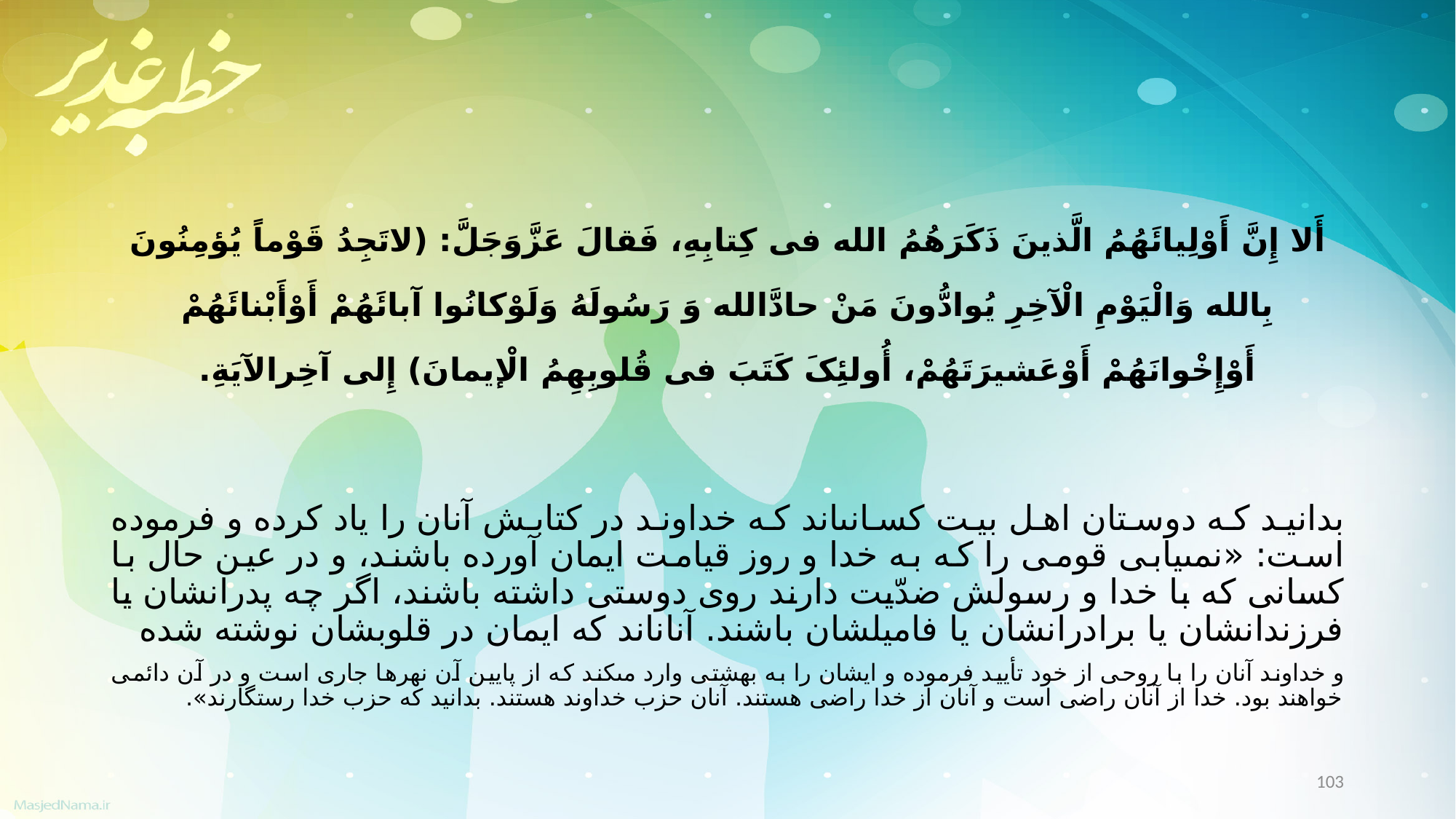

أَلا إِنَّ أَوْلِیائَهُمُ الَّذینَ ذَکَرَهُمُ الله فی کِتابِهِ، فَقالَ عَزَّوَجَلَّ: (لاتَجِدُ قَوْماً یُؤمِنُونَ بِالله وَالْیَوْمِ الْآخِرِ یُوادُّونَ مَنْ حادَّالله وَ رَسُولَهُ وَلَوْکانُوا آبائَهُمْ أَوْأَبْنائَهُمْ أَوْإِخْوانَهُمْ أَوْعَشیرَتَهُمْ، أُولئِکَ کَتَبَ فی قُلوبِهِمُ الْإیمانَ) إِلی آخِرالآیَةِ.
بدانید که دوستان اهل بیت کسانى‏اند که خداوند در کتابش آنان را یاد کرده و فرموده است: «نمى‏یابى قومى را که به خدا و روز قیامت ایمان آورده باشند، و در عین حال با کسانى که با خدا و رسولش ضدّیت دارند روى دوستى داشته باشند، اگر چه پدرانشان یا فرزندانشان یا برادرانشان یا فامیلشان باشند. آنان‏اند که ایمان در قلوبشان نوشته شده
و خداوند آنان را با روحى از خود تأیید فرموده و ایشان را به بهشتى وارد مى‏کند که از پایین آن نهرها جارى است و در آن دائمى خواهند بود. خدا از آنان راضى است و آنان از خدا راضى هستند. آنان حزب خداوند هستند. بدانید که حزب خدا رستگارند».
103